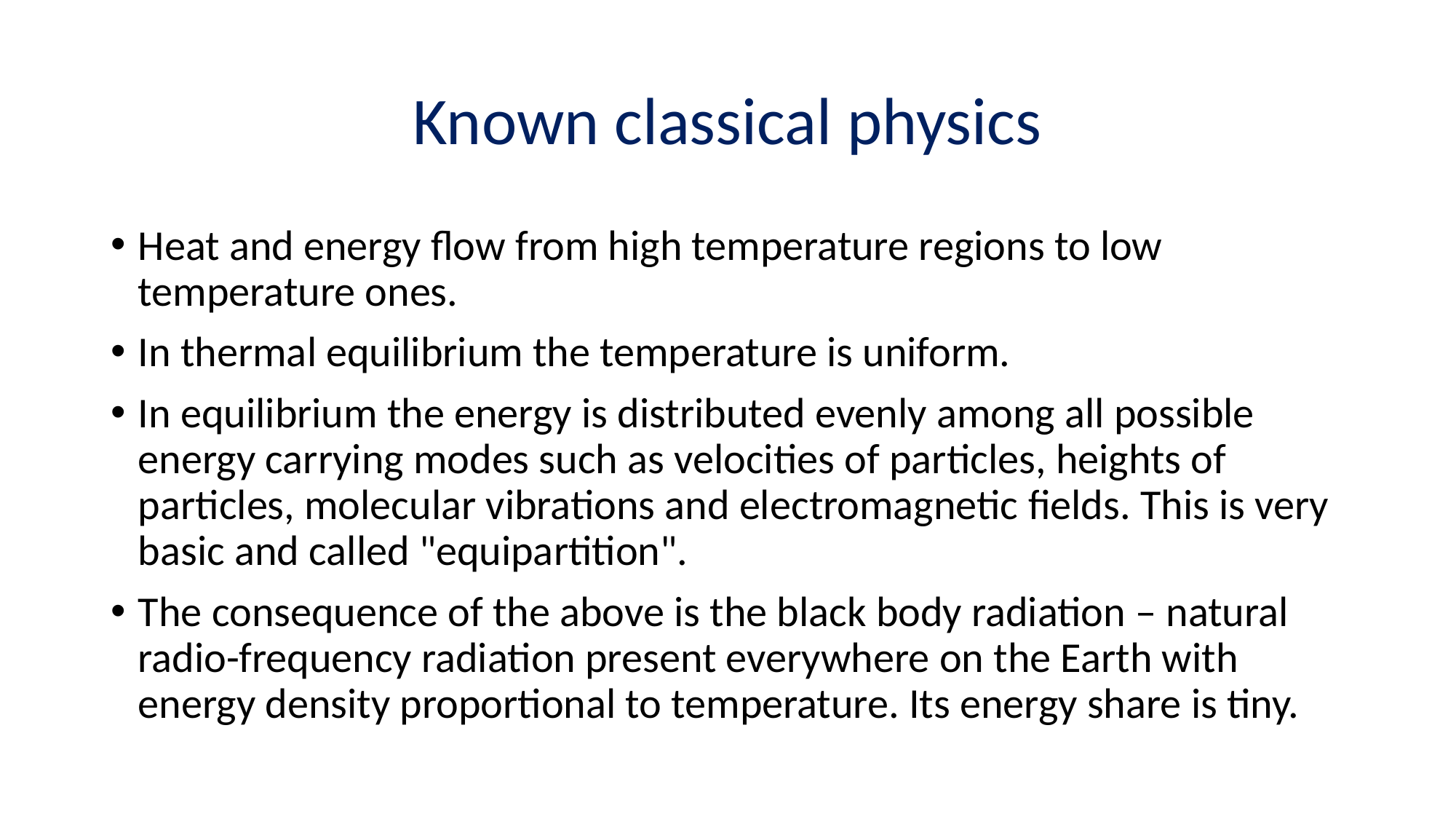

# Known classical physics
Heat and energy flow from high temperature regions to low temperature ones.
In thermal equilibrium the temperature is uniform.
In equilibrium the energy is distributed evenly among all possible energy carrying modes such as velocities of particles, heights of particles, molecular vibrations and electromagnetic fields. This is very basic and called "equipartition".
The consequence of the above is the black body radiation – natural radio-frequency radiation present everywhere on the Earth with energy density proportional to temperature. Its energy share is tiny.